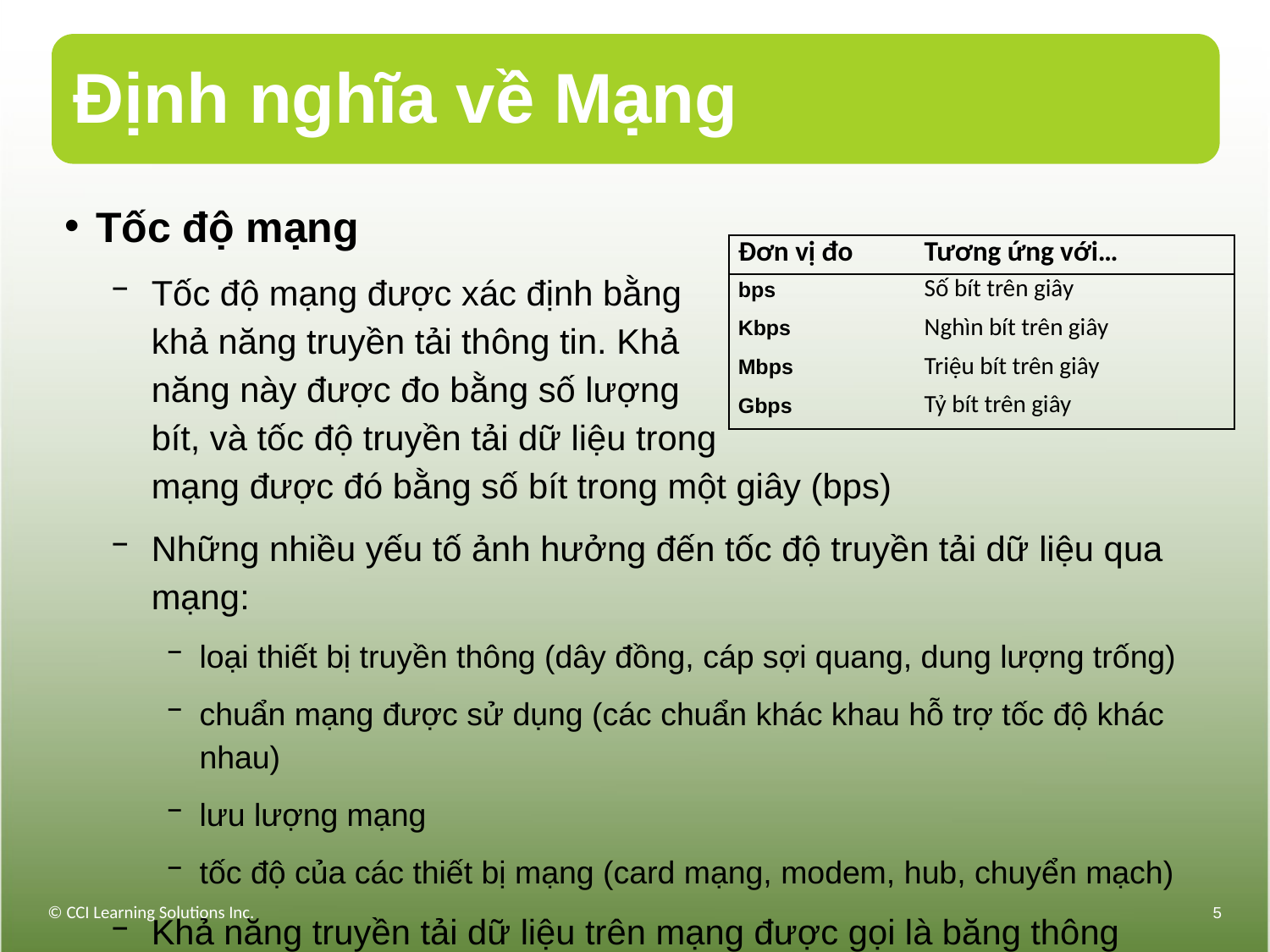

# Định nghĩa về Mạng
Tốc độ mạng
Tốc độ mạng được xác định bằng
khả năng truyền tải thông tin. Khả
năng này được đo bằng số lượng
bít, và tốc độ truyền tải dữ liệu trong
mạng được đó bằng số bít trong một giây (bps)
Những nhiều yếu tố ảnh hưởng đến tốc độ truyền tải dữ liệu qua mạng:
loại thiết bị truyền thông (dây đồng, cáp sợi quang, dung lượng trống)
chuẩn mạng được sử dụng (các chuẩn khác khau hỗ trợ tốc độ khác nhau)
lưu lượng mạng
tốc độ của các thiết bị mạng (card mạng, modem, hub, chuyển mạch)
Khả năng truyền tải dữ liệu trên mạng được gọi là băng thông
| Đơn vị đo | Tương ứng với… |
| --- | --- |
| bps | Số bít trên giây |
| Kbps | Nghìn bít trên giây |
| Mbps | Triệu bít trên giây |
| Gbps | Tỷ bít trên giây |
© CCI Learning Solutions Inc.
5